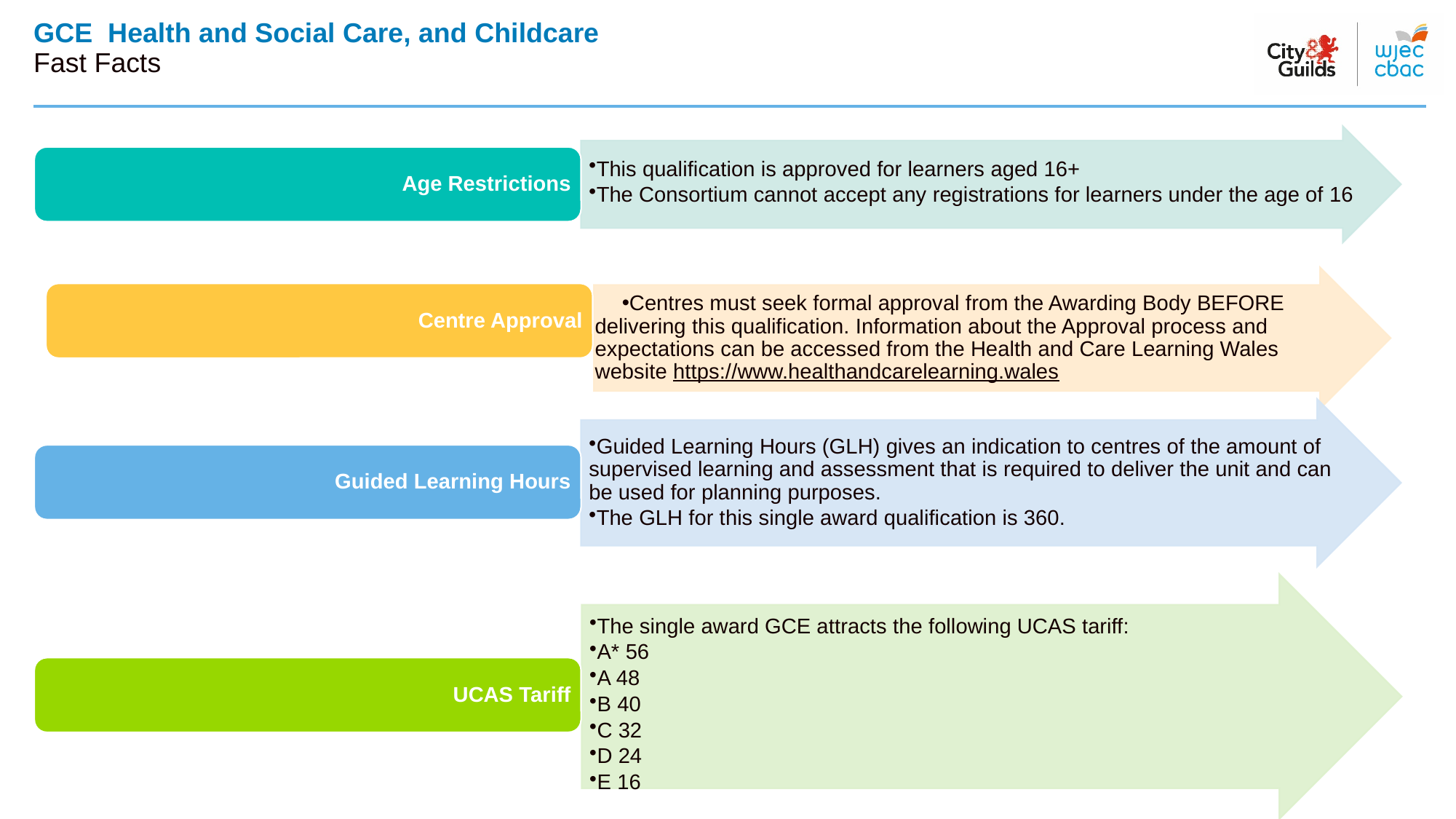

# GCE  Health and Social Care, and Childcare Fast Facts

This qualification is approved for learners aged 16+
The Consortium cannot accept any registrations for learners under the age of 16

Age Restrictions
Centres must seek formal approval from the Awarding Body BEFORE delivering this qualification. Information about the Approval process and expectations can be accessed from the Health and Care Learning Wales website https://www.healthandcarelearning.wales
Centre Approval

Guided Learning Hours (GLH) gives an indication to centres of the amount of supervised learning and assessment that is required to deliver the unit and can be used for planning purposes.
The GLH for this single award qualification is 360.

Guided Learning Hours

The single award GCE attracts the following UCAS tariff:
A* 56
A 48
B 40
C 32
D 24
E 16
UCAS Tariff